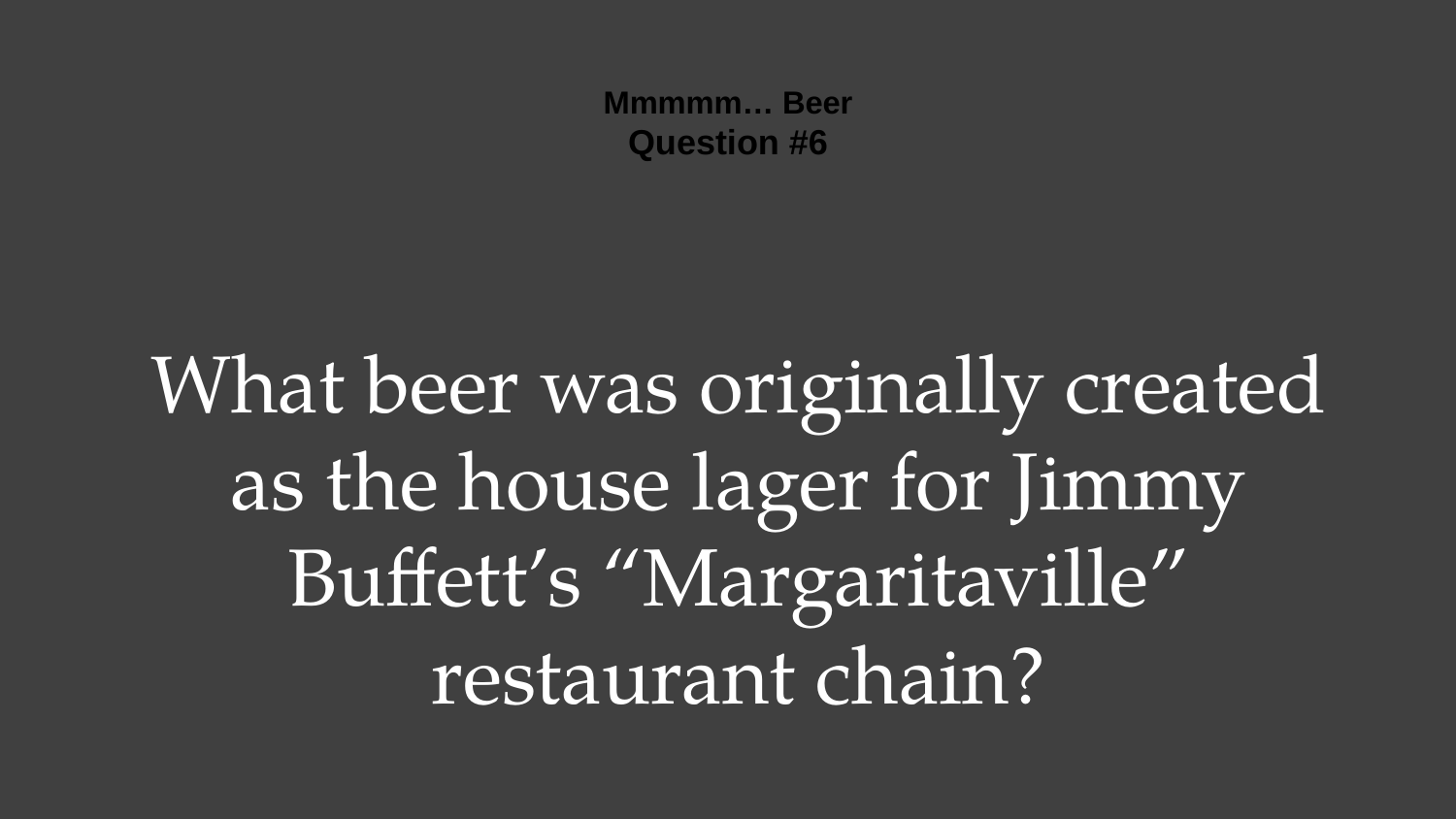

# Mmmmm… Beer Question #6
What beer was originally created as the house lager for Jimmy Buffett’s “Margaritaville” restaurant chain?